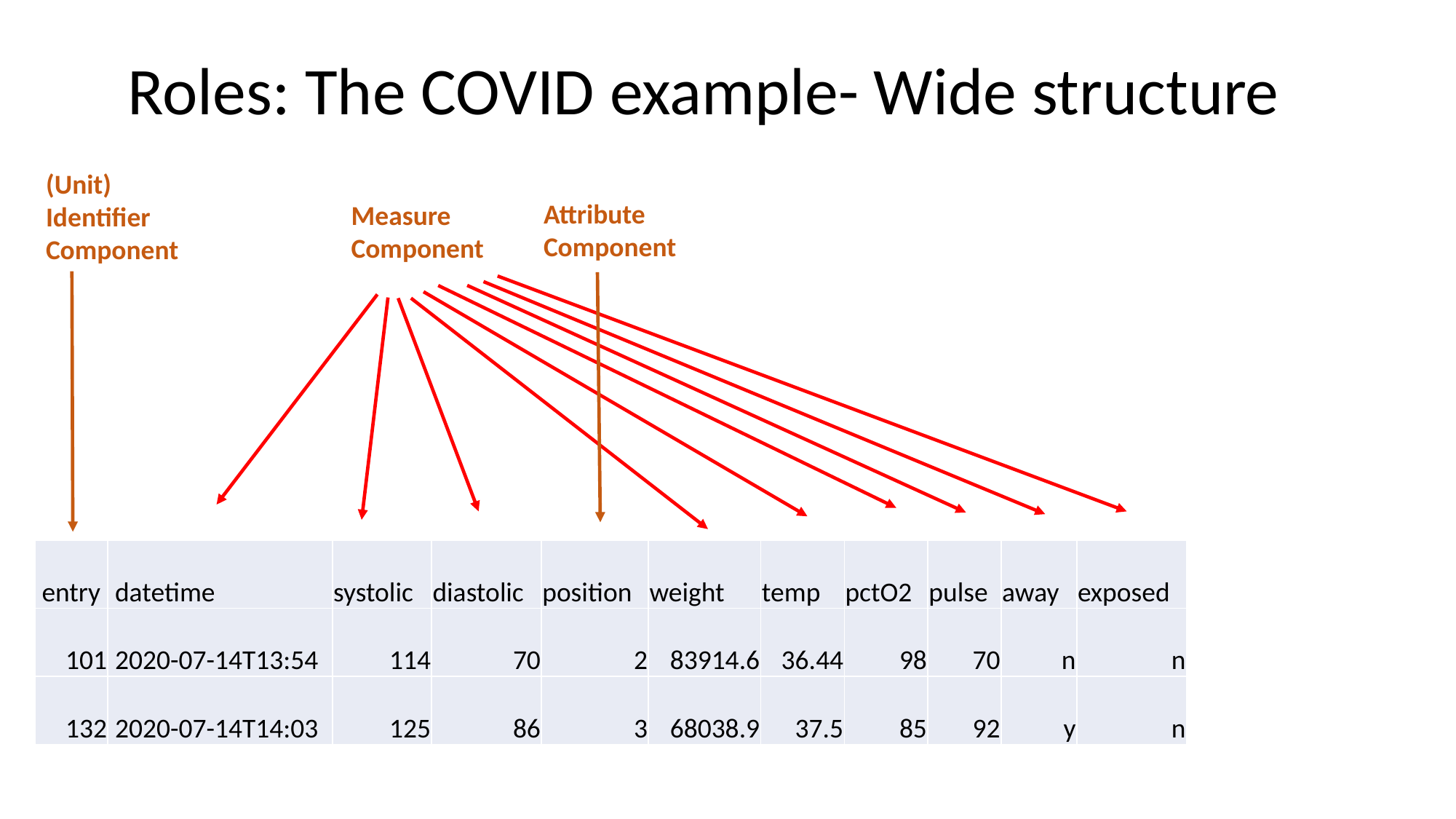

Roles: The COVID example- Wide structure
(Unit)
Identifier
Component
Attribute
Component
Measure
Component
| entry | datetime | systolic | diastolic | position | weight | temp | pctO2 | pulse | away | exposed |
| --- | --- | --- | --- | --- | --- | --- | --- | --- | --- | --- |
| 101 | 2020-07-14T13:54 | 114 | 70 | 2 | 83914.6 | 36.44 | 98 | 70 | n | n |
| 132 | 2020-07-14T14:03 | 125 | 86 | 3 | 68038.9 | 37.5 | 85 | 92 | y | n |